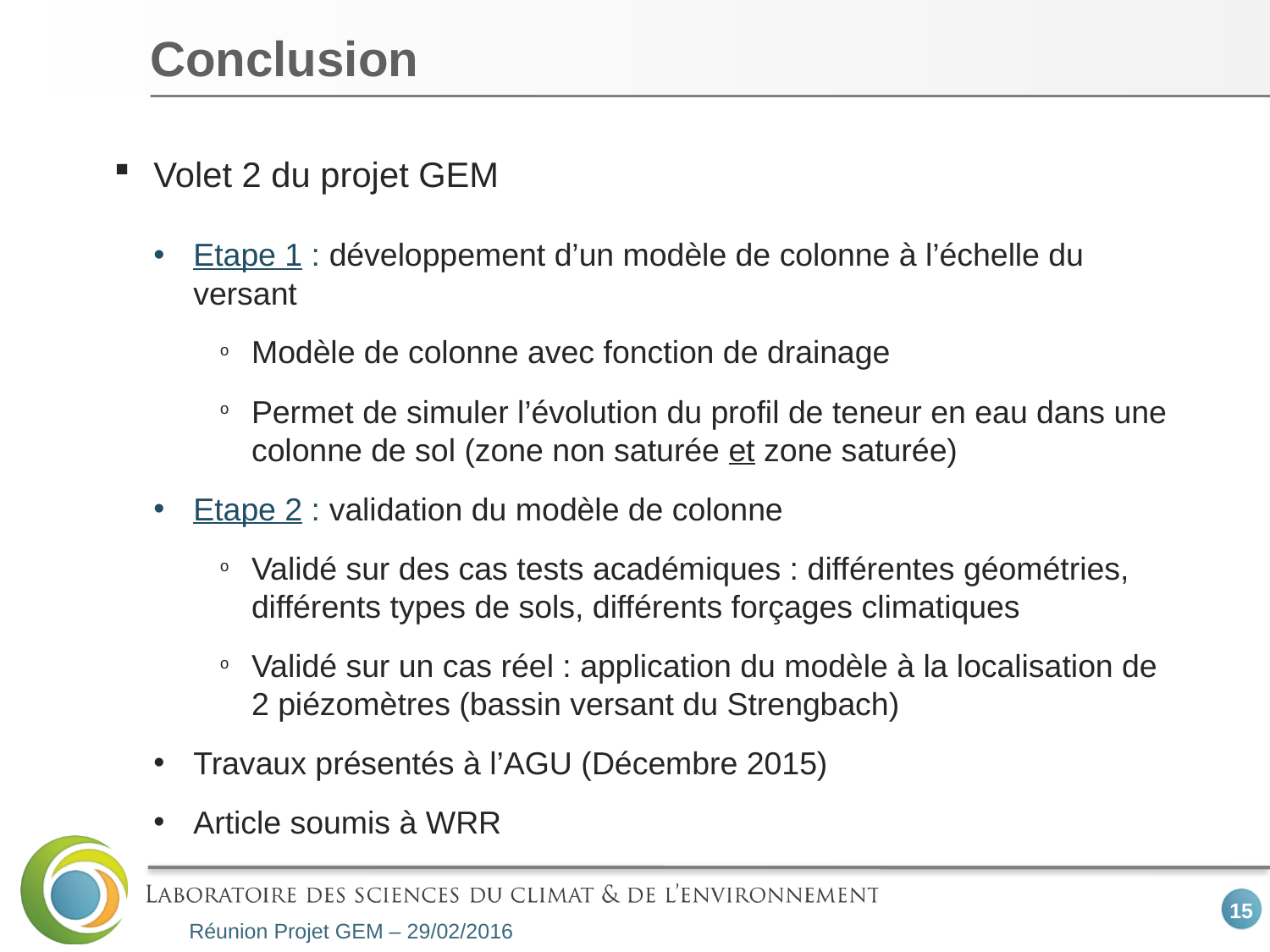

# Conclusion
Volet 2 du projet GEM

Etape 1 : développement d’un modèle de colonne à l’échelle du versant
Modèle de colonne avec fonction de drainage
Permet de simuler l’évolution du profil de teneur en eau dans une colonne de sol (zone non saturée et zone saturée)
Etape 2 : validation du modèle de colonne
Validé sur des cas tests académiques : différentes géométries, différents types de sols, différents forçages climatiques
Validé sur un cas réel : application du modèle à la localisation de 2 piézomètres (bassin versant du Strengbach)
Travaux présentés à l’AGU (Décembre 2015)
Article soumis à WRR
Réunion Projet GEM – 29/02/2016